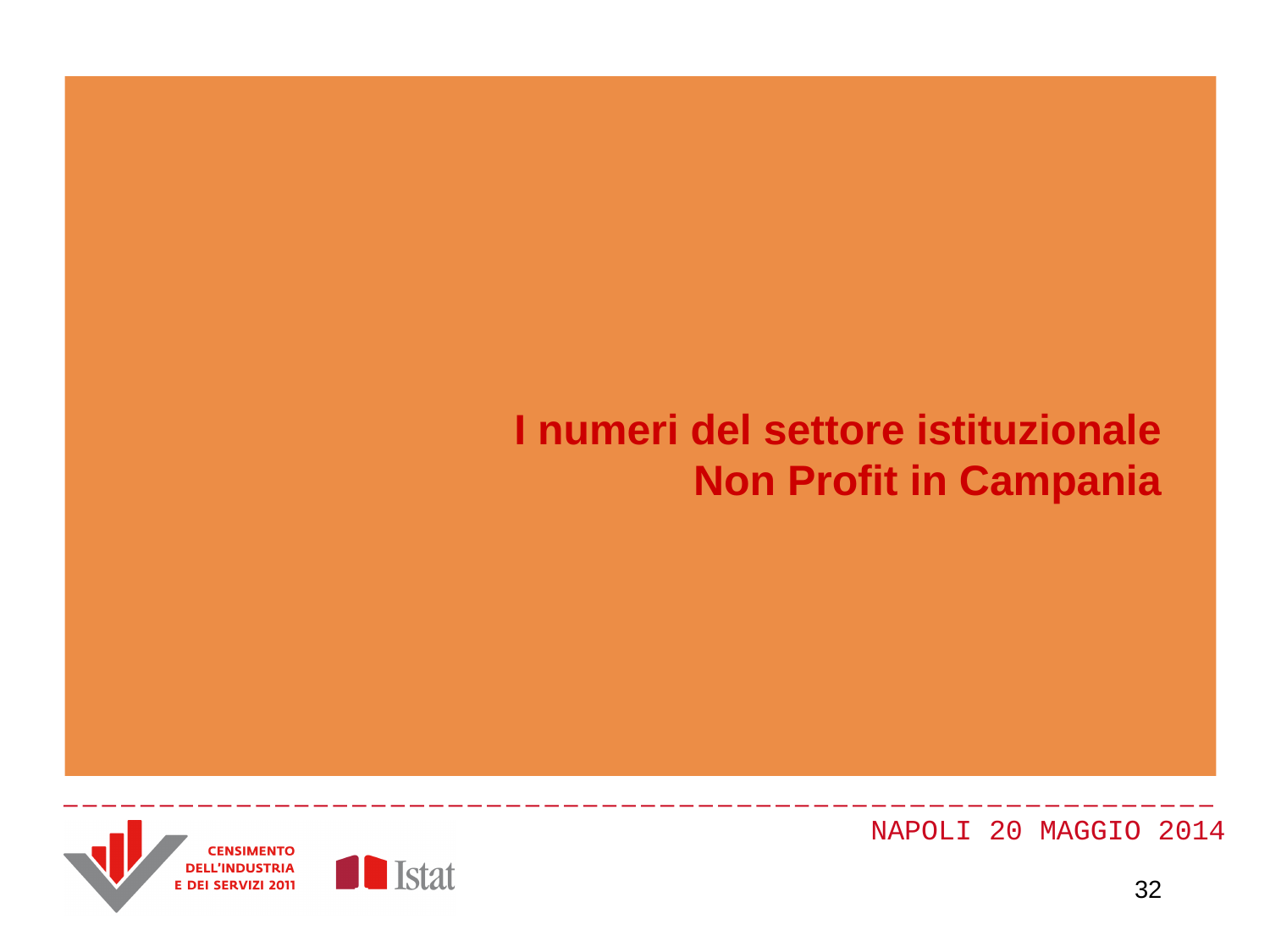

I numeri del settore istituzionale
Non Profit in Campania
32